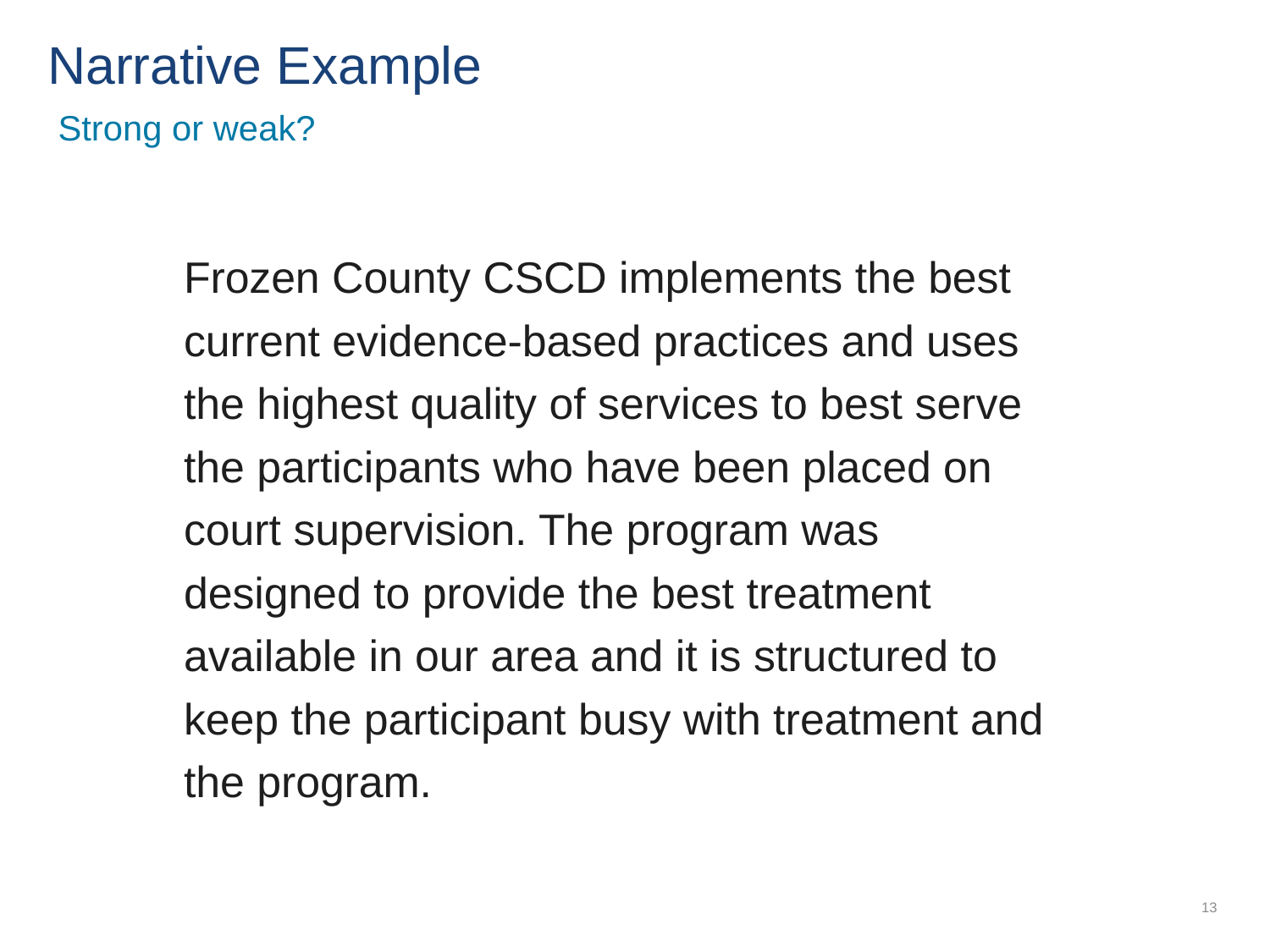

# Narrative Example
Strong or weak?

Frozen County CSCD implements the best current evidence-based practices and uses the highest quality of services to best serve the participants who have been placed on court supervision. The program was designed to provide the best treatment available in our area and it is structured to keep the participant busy with treatment and the program.
13